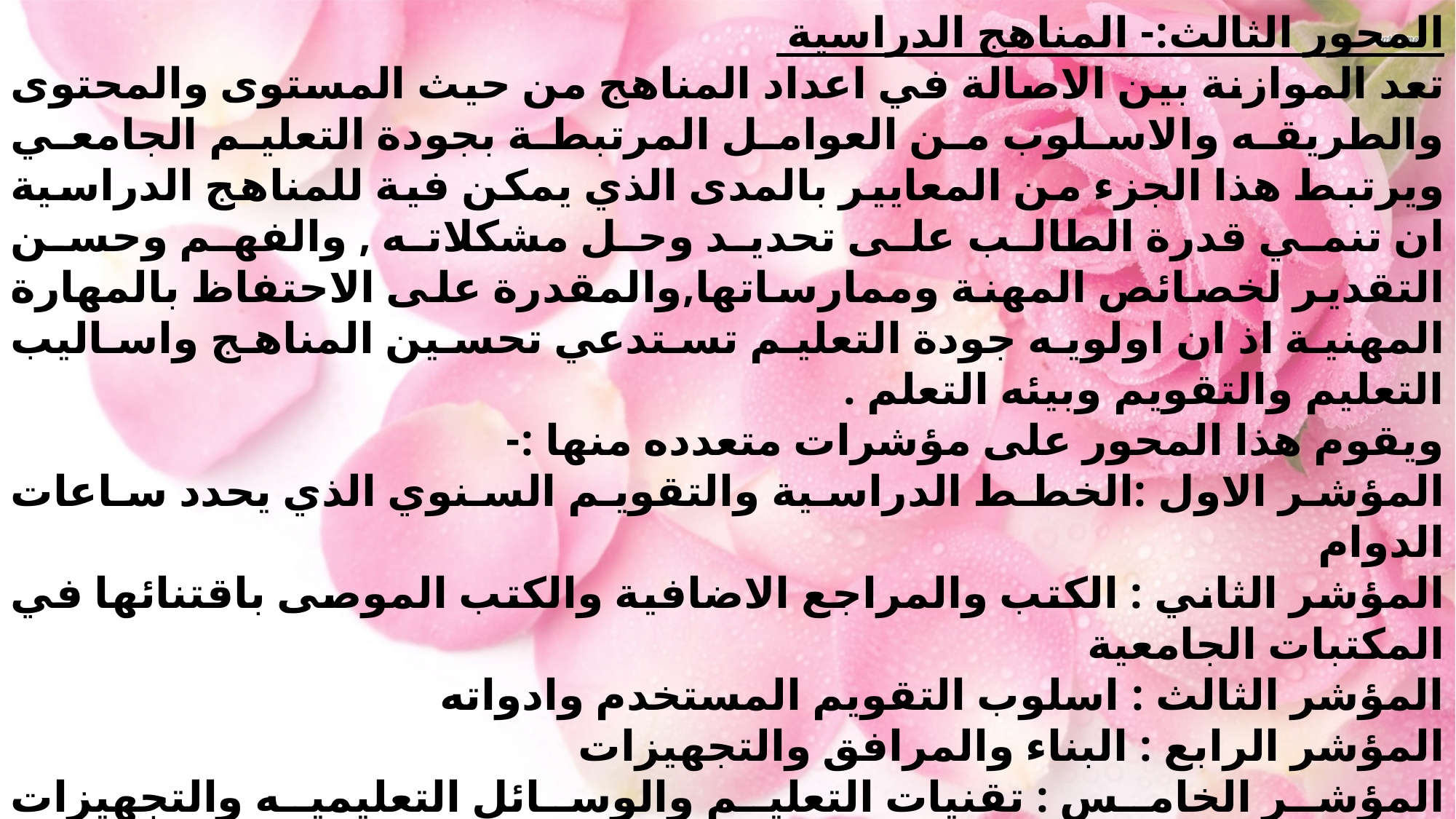

المحور الثالث:- المناهج الدراسية
تعد الموازنة بين الاصالة في اعداد المناهج من حيث المستوى والمحتوى والطريقه والاسلوب من العوامل المرتبطة بجودة التعليم الجامعي ويرتبط هذا الجزء من المعايير بالمدى الذي يمكن فية للمناهج الدراسية ان تنمي قدرة الطالب على تحديد وحل مشكلاته , والفهم وحسن التقدير لخصائص المهنة وممارساتها,والمقدرة على الاحتفاظ بالمهارة المهنية اذ ان اولويه جودة التعليم تستدعي تحسين المناهج واساليب التعليم والتقويم وبيئه التعلم .
ويقوم هذا المحور على مؤشرات متعدده منها :-
المؤشر الاول :الخطط الدراسية والتقويم السنوي الذي يحدد ساعات الدوام
المؤشر الثاني : الكتب والمراجع الاضافية والكتب الموصى باقتنائها في المكتبات الجامعية
المؤشر الثالث : اسلوب التقويم المستخدم وادواته
المؤشر الرابع : البناء والمرافق والتجهيزات
المؤشر الخامس : تقنيات التعليم والوسائل التعليميه والتجهيزات المختبريه
المؤشر السادس : جودة الانشطة المرافقة للمنهاج
المؤشر السابع :محتوى برامج الاعداد والتدريب اثناء الخدمه من حيث حداثته – تكامله – شموليتها